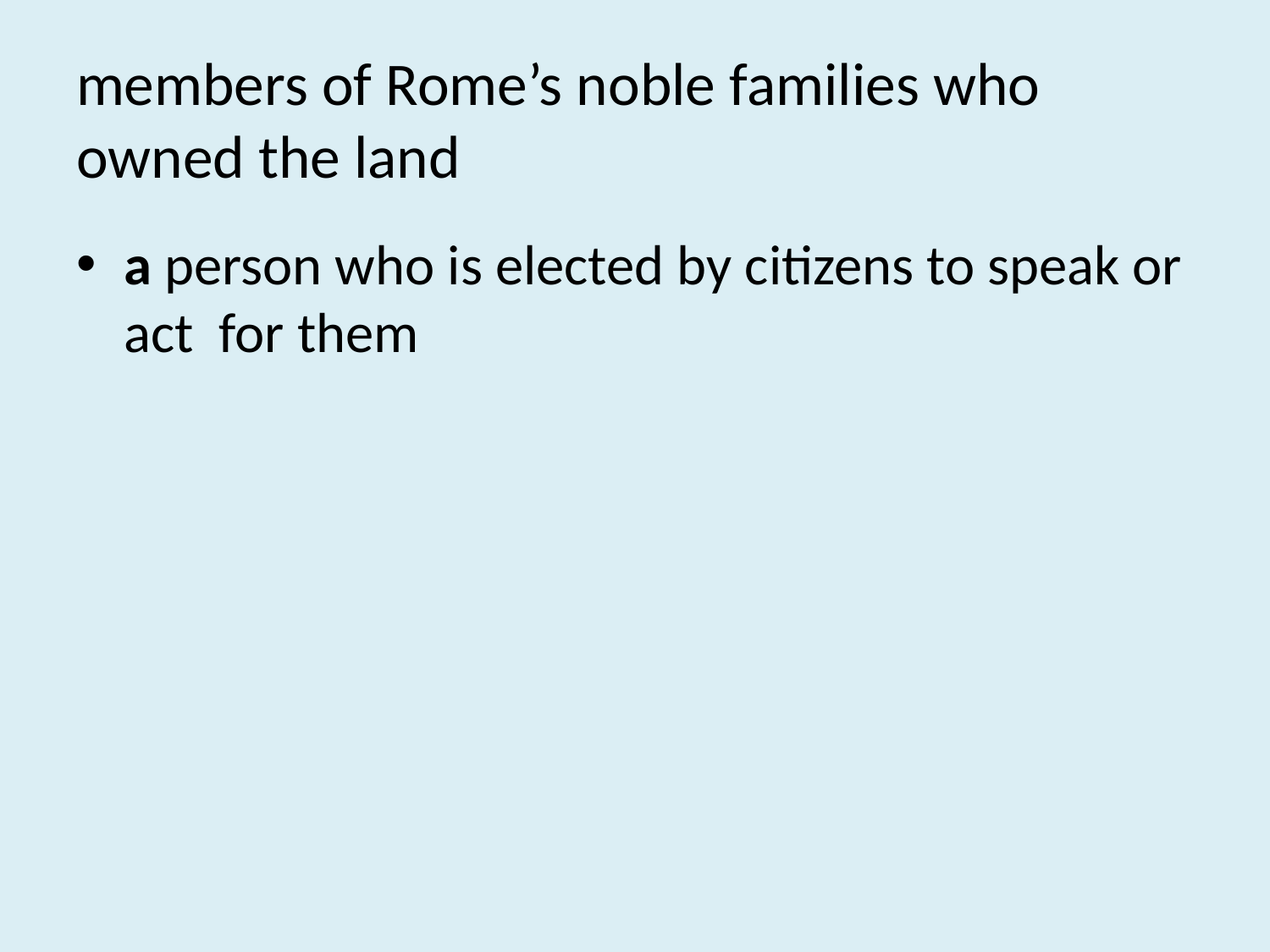

# members of Rome’s noble families who owned the land
a person who is elected by citizens to speak or act  for them